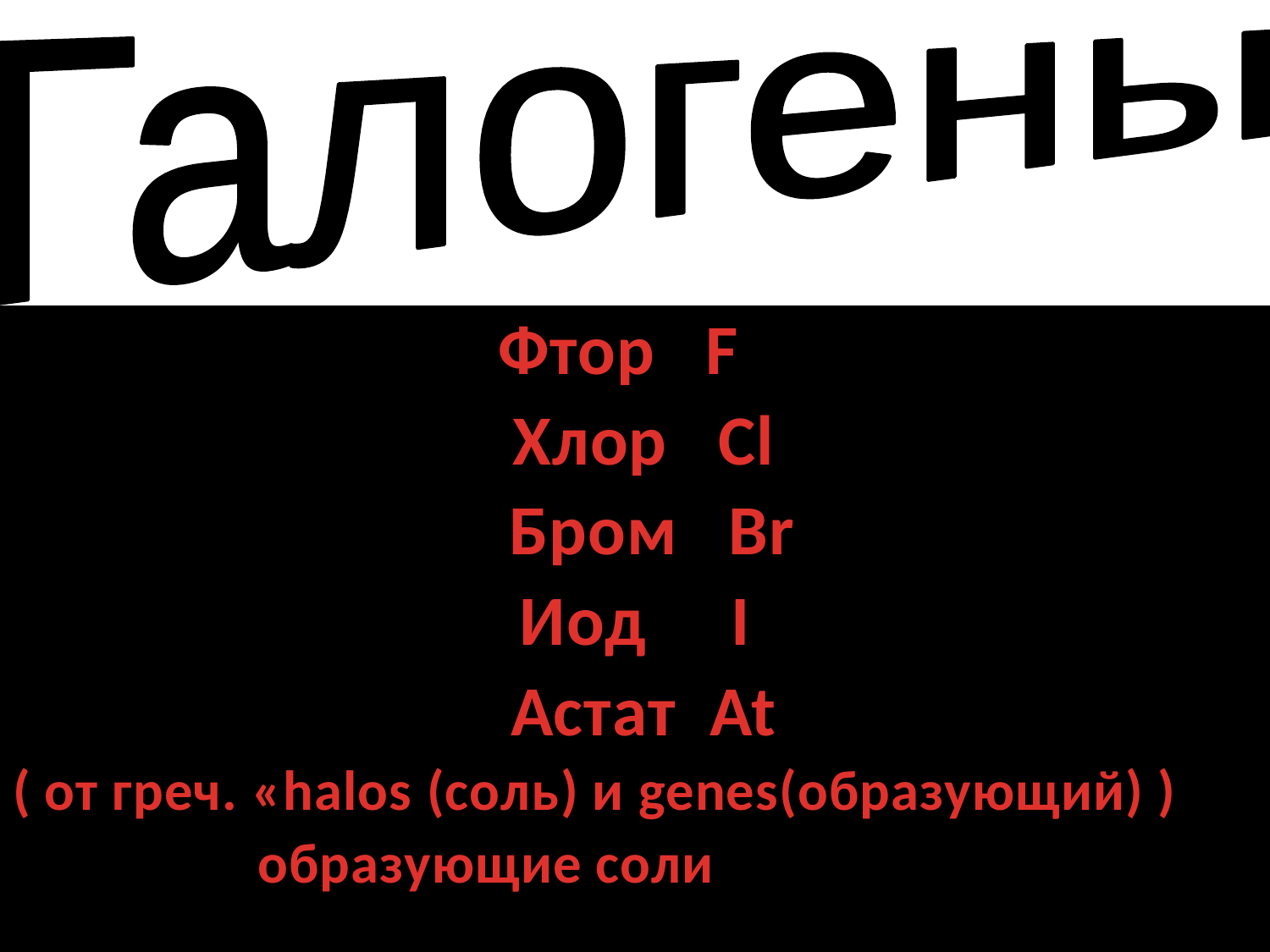

Галогены
Фтор   F
 Хлор   Cl
  Бром   Br
Иод     I
 Астат  At
( от греч. «halos (соль) и genes(образующий) )
                  образующие соли